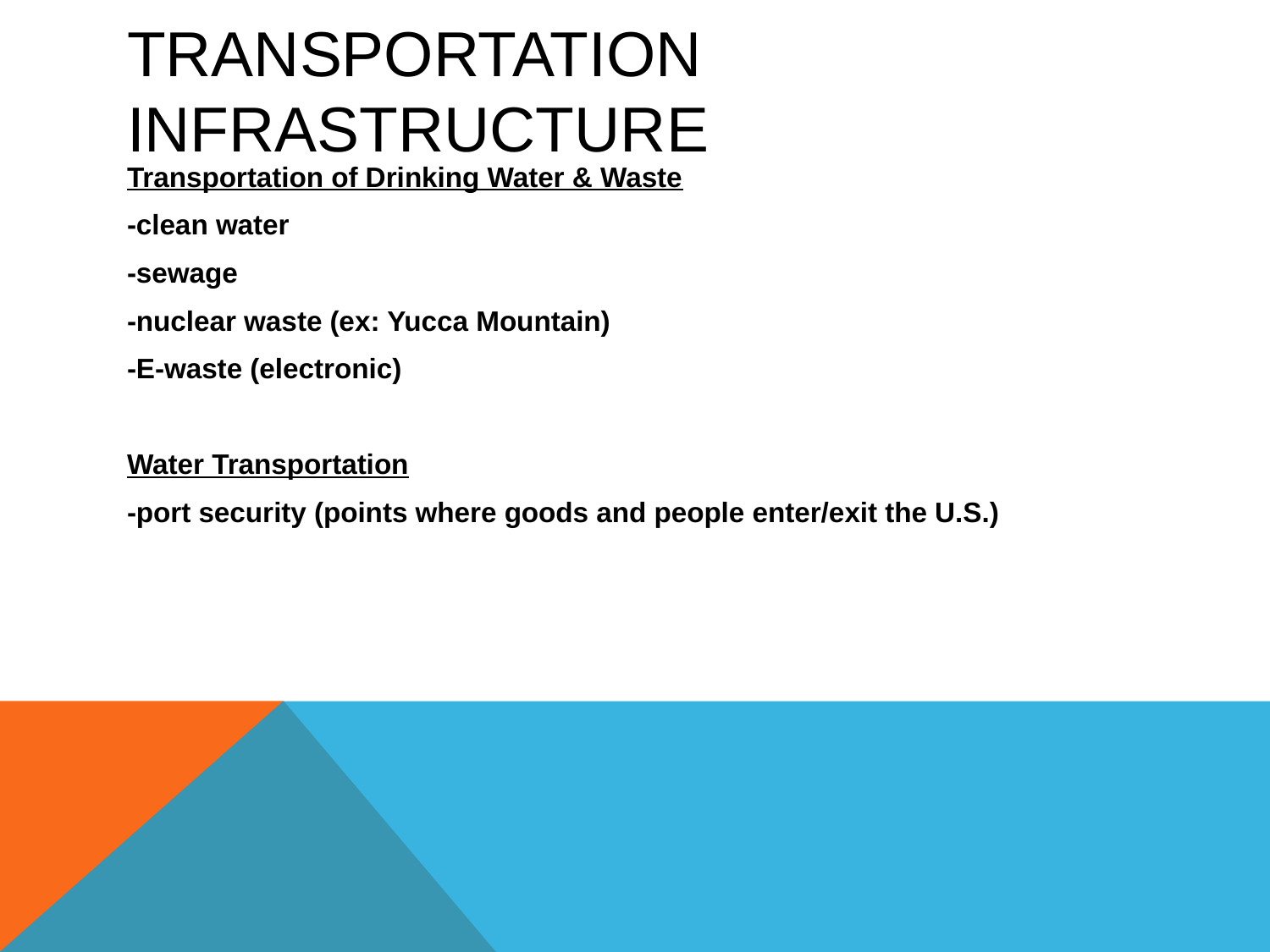

# Transportation Infrastructure
Transportation of Drinking Water & Waste
-clean water
-sewage
-nuclear waste (ex: Yucca Mountain)
-E-waste (electronic)

Water Transportation
-port security (points where goods and people enter/exit the U.S.)